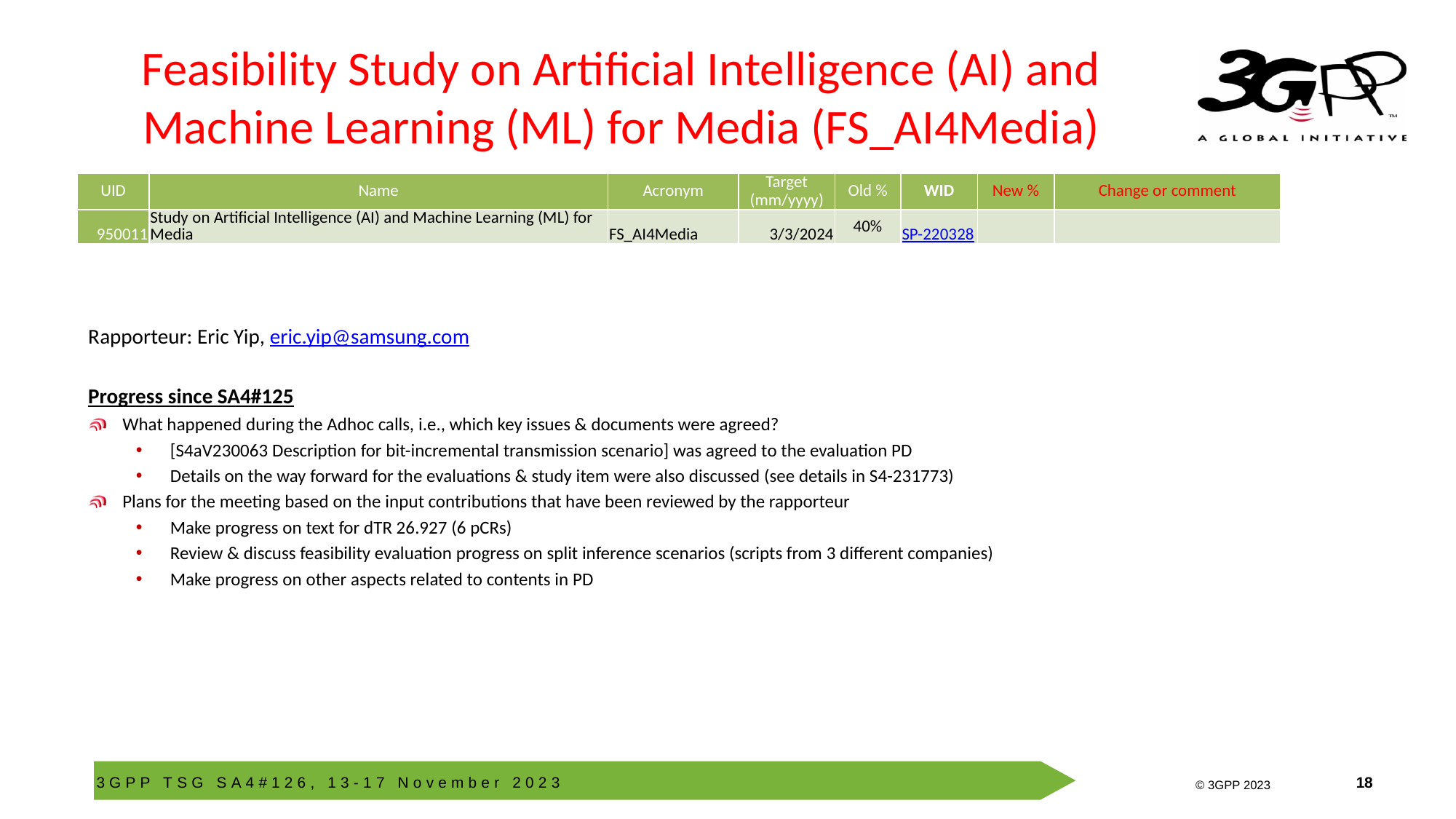

# Feasibility Study on Artificial Intelligence (AI) and Machine Learning (ML) for Media (FS_AI4Media)
| UID | Name | Acronym | Target (mm/yyyy) | Old % | WID | New % | Change or comment |
| --- | --- | --- | --- | --- | --- | --- | --- |
| 950011 | Study on Artificial Intelligence (AI) and Machine Learning (ML) for Media | FS\_AI4Media | 3/3/2024 | 40% | SP-220328 |  |  |
Rapporteur: Eric Yip, eric.yip@samsung.com

Progress since SA4#125
What happened during the Adhoc calls, i.e., which key issues & documents were agreed?
[S4aV230063 Description for bit-incremental transmission scenario] was agreed to the evaluation PD
Details on the way forward for the evaluations & study item were also discussed (see details in S4-231773)
Plans for the meeting based on the input contributions that have been reviewed by the rapporteur
Make progress on text for dTR 26.927 (6 pCRs)
Review & discuss feasibility evaluation progress on split inference scenarios (scripts from 3 different companies)
Make progress on other aspects related to contents in PD